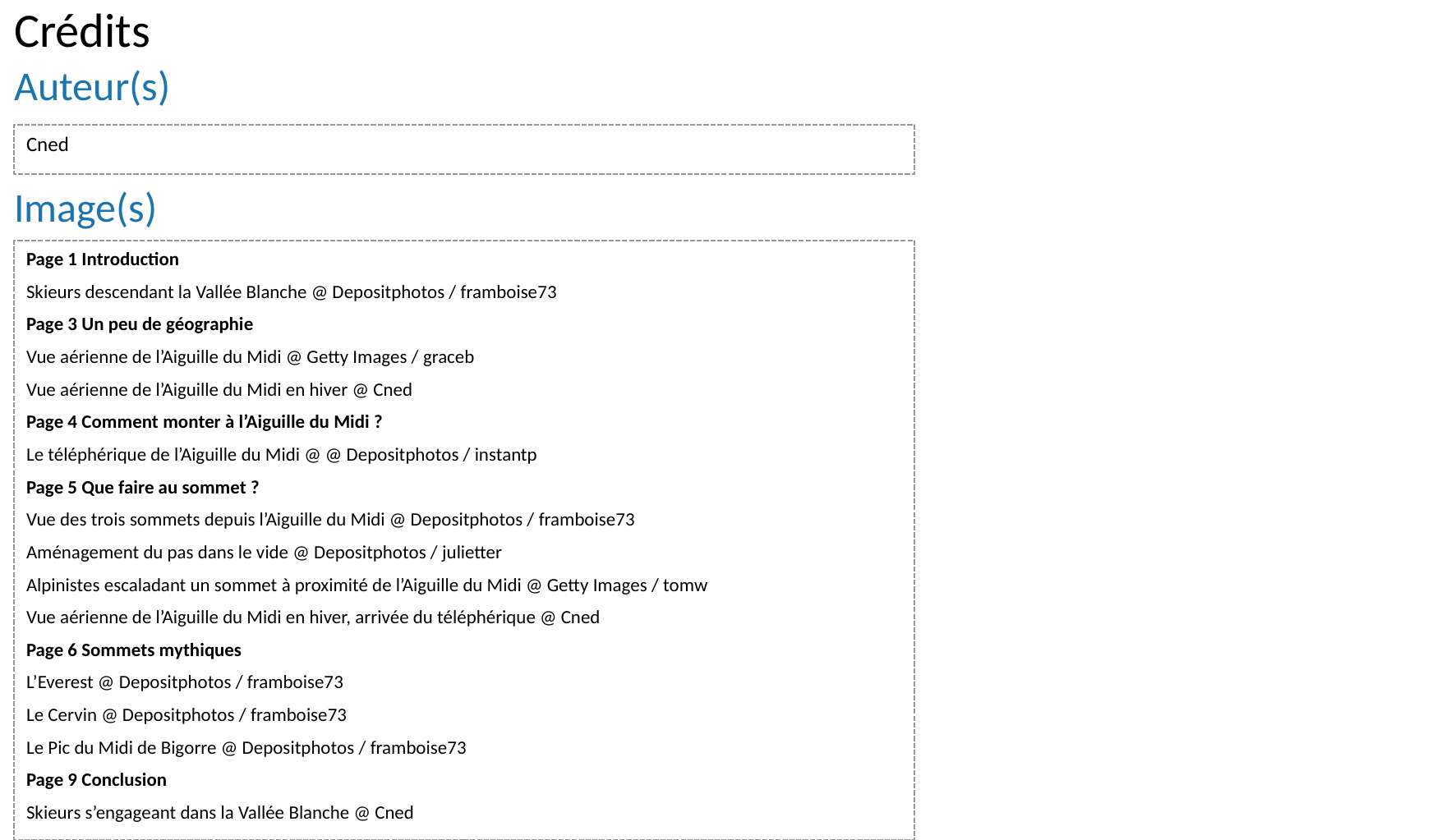

# Crédits
Auteur(s)
Cned
Image(s)
Page 1 Introduction
Skieurs descendant la Vallée Blanche @ Depositphotos / framboise73
Page 3 Un peu de géographie
Vue aérienne de l’Aiguille du Midi @ Getty Images / graceb
Vue aérienne de l’Aiguille du Midi en hiver @ Cned
Page 4 Comment monter à l’Aiguille du Midi ?
Le téléphérique de l’Aiguille du Midi @ @ Depositphotos / instantp
Page 5 Que faire au sommet ?
Vue des trois sommets depuis l’Aiguille du Midi @ Depositphotos / framboise73
Aménagement du pas dans le vide @ Depositphotos / julietter
Alpinistes escaladant un sommet à proximité de l’Aiguille du Midi @ Getty Images / tomw
Vue aérienne de l’Aiguille du Midi en hiver, arrivée du téléphérique @ Cned
Page 6 Sommets mythiques
L’Everest @ Depositphotos / framboise73
Le Cervin @ Depositphotos / framboise73
Le Pic du Midi de Bigorre @ Depositphotos / framboise73
Page 9 Conclusion
Skieurs s’engageant dans la Vallée Blanche @ Cned